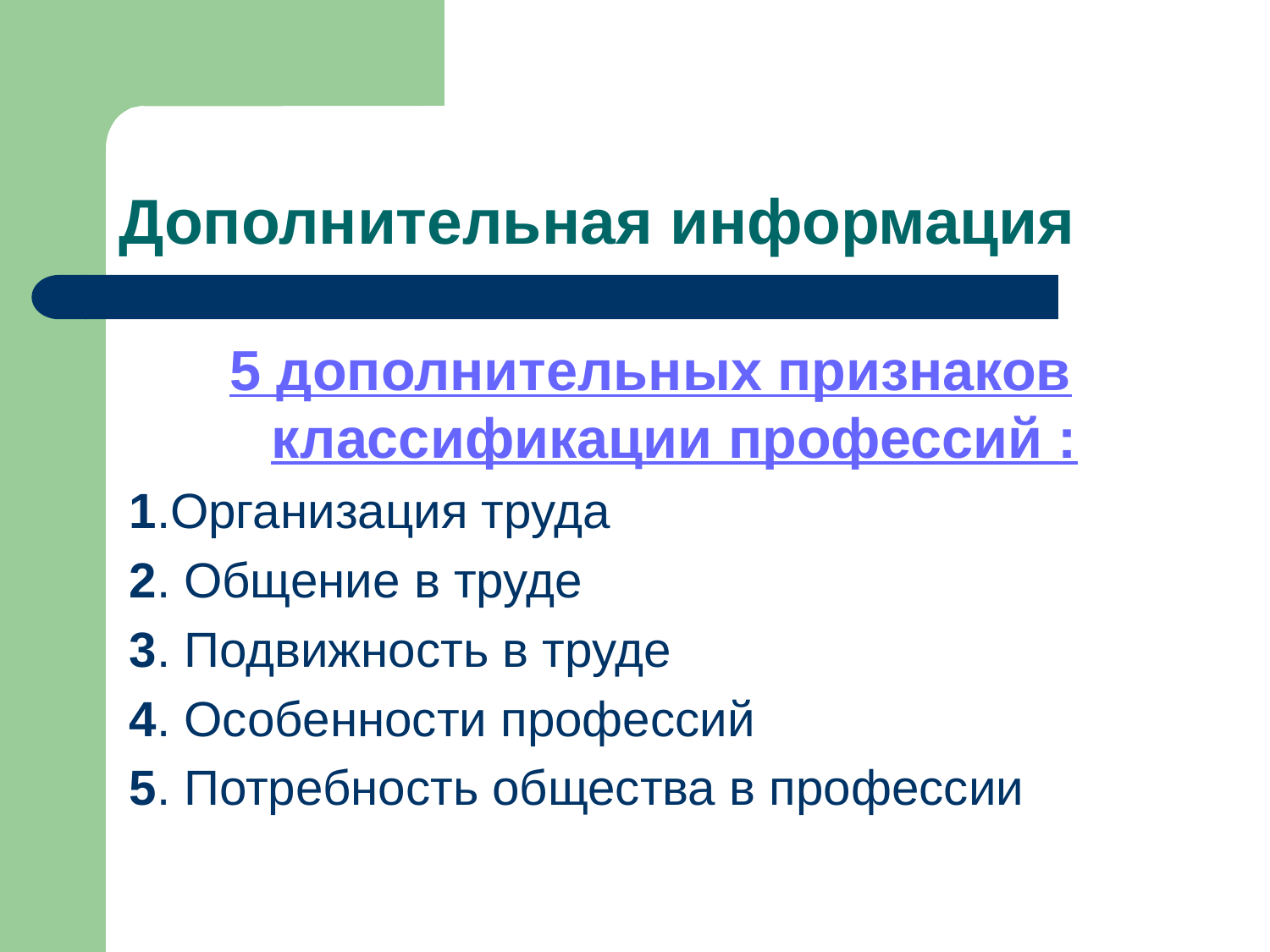

# Дополнительная информация
5 дополнительных признаков классификации профессий :
1.Организация труда
2. Общение в труде
3. Подвижность в труде
4. Особенности профессий
5. Потребность общества в профессии